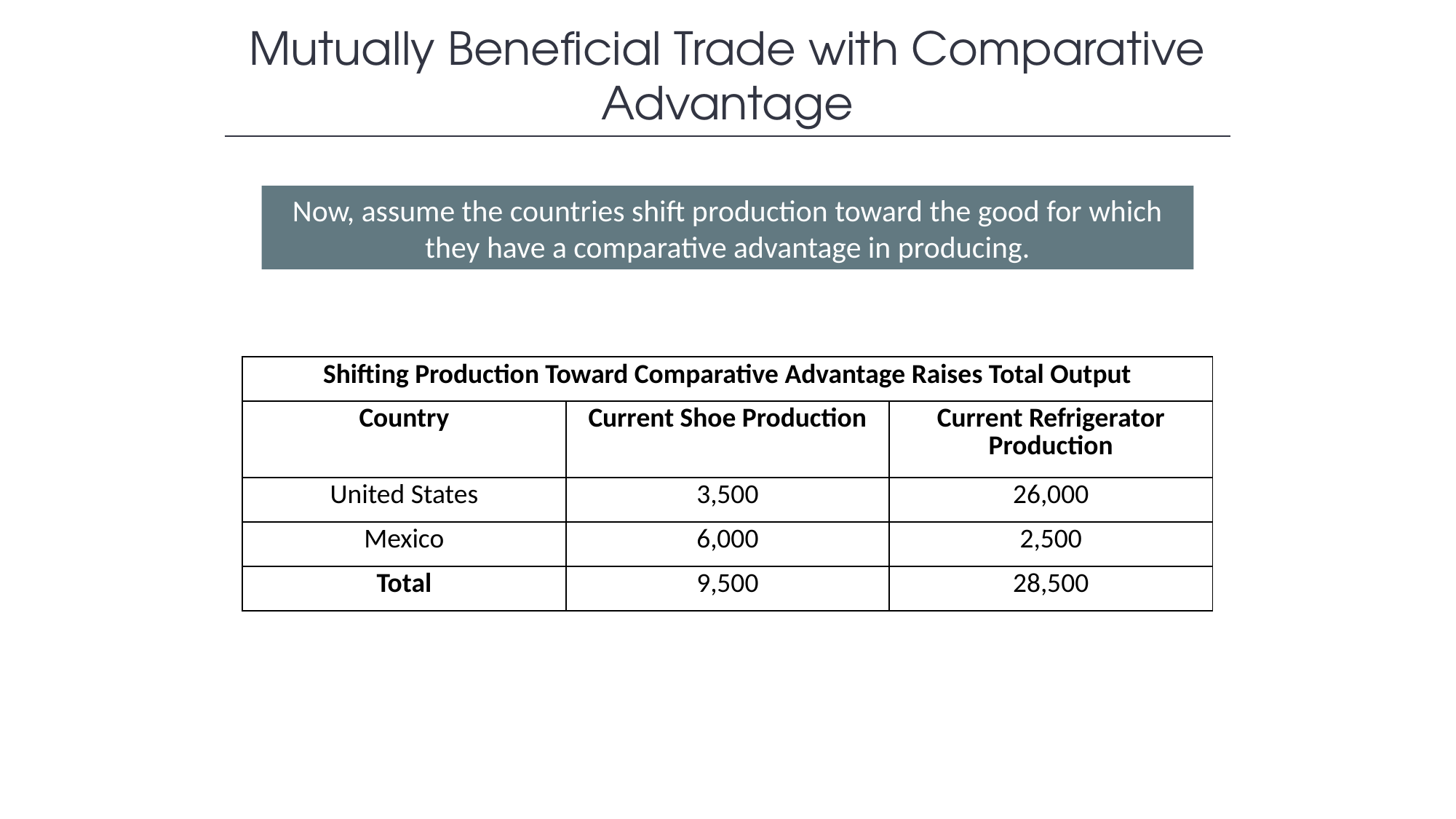

Mutually Beneficial Trade with Comparative Advantage
Now, assume the countries shift production toward the good for which they have a comparative advantage in producing.
| Shifting Production Toward Comparative Advantage Raises Total Output |  |  |
| --- | --- | --- |
| Country | Current Shoe Production | Current Refrigerator Production |
| United States | 3,500 | 26,000 |
| Mexico | 6,000 | 2,500 |
| Total | 9,500 | 28,500 |